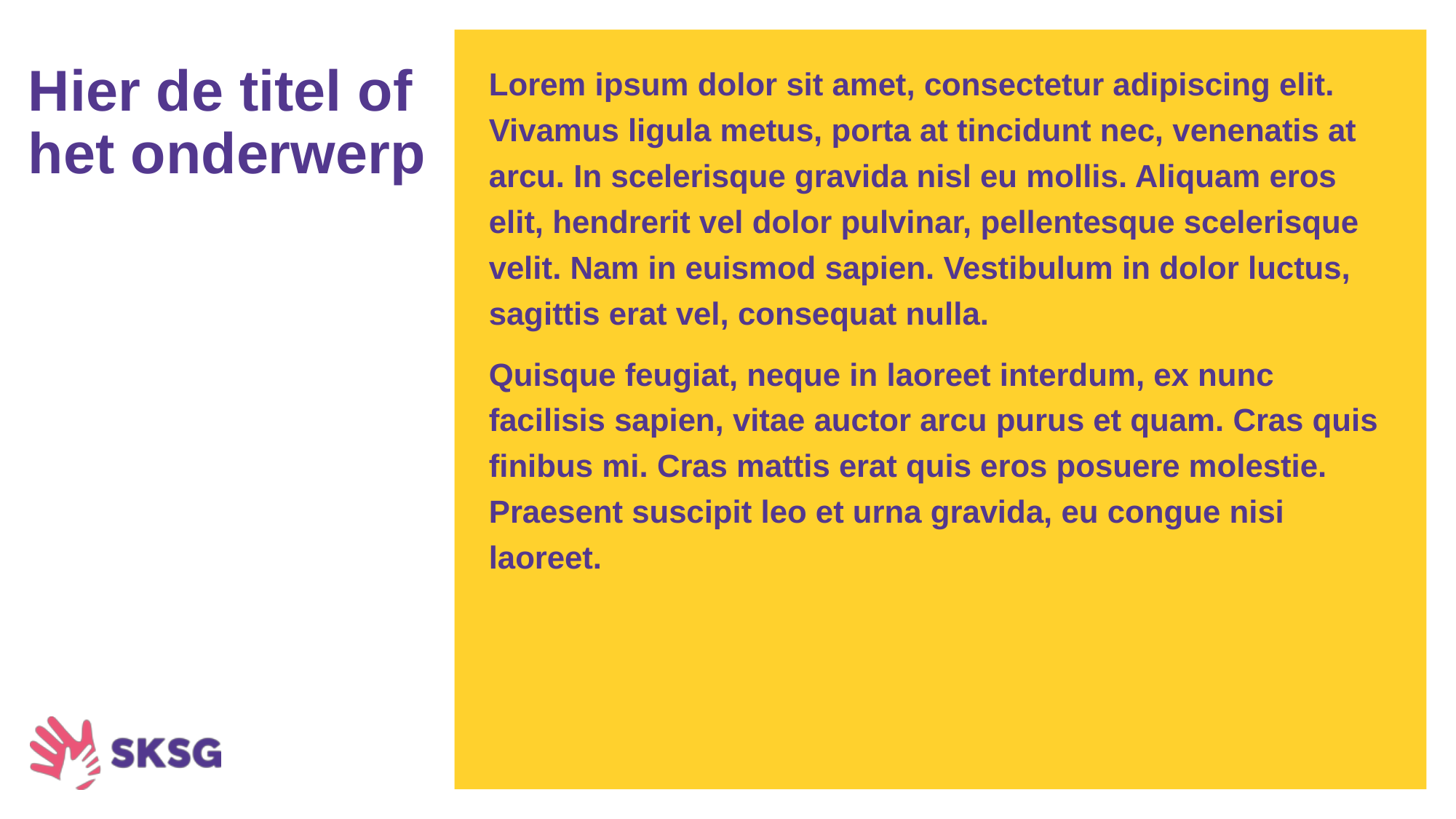

Lorem ipsum dolor sit amet, consectetur adipiscing elit. Vivamus ligula metus, porta at tincidunt nec, venenatis at arcu. In scelerisque gravida nisl eu mollis. Aliquam eros elit, hendrerit vel dolor pulvinar, pellentesque scelerisque velit. Nam in euismod sapien. Vestibulum in dolor luctus, sagittis erat vel, consequat nulla.
Quisque feugiat, neque in laoreet interdum, ex nunc facilisis sapien, vitae auctor arcu purus et quam. Cras quis finibus mi. Cras mattis erat quis eros posuere molestie. Praesent suscipit leo et urna gravida, eu congue nisi laoreet.
# Hier de titel of het onderwerp